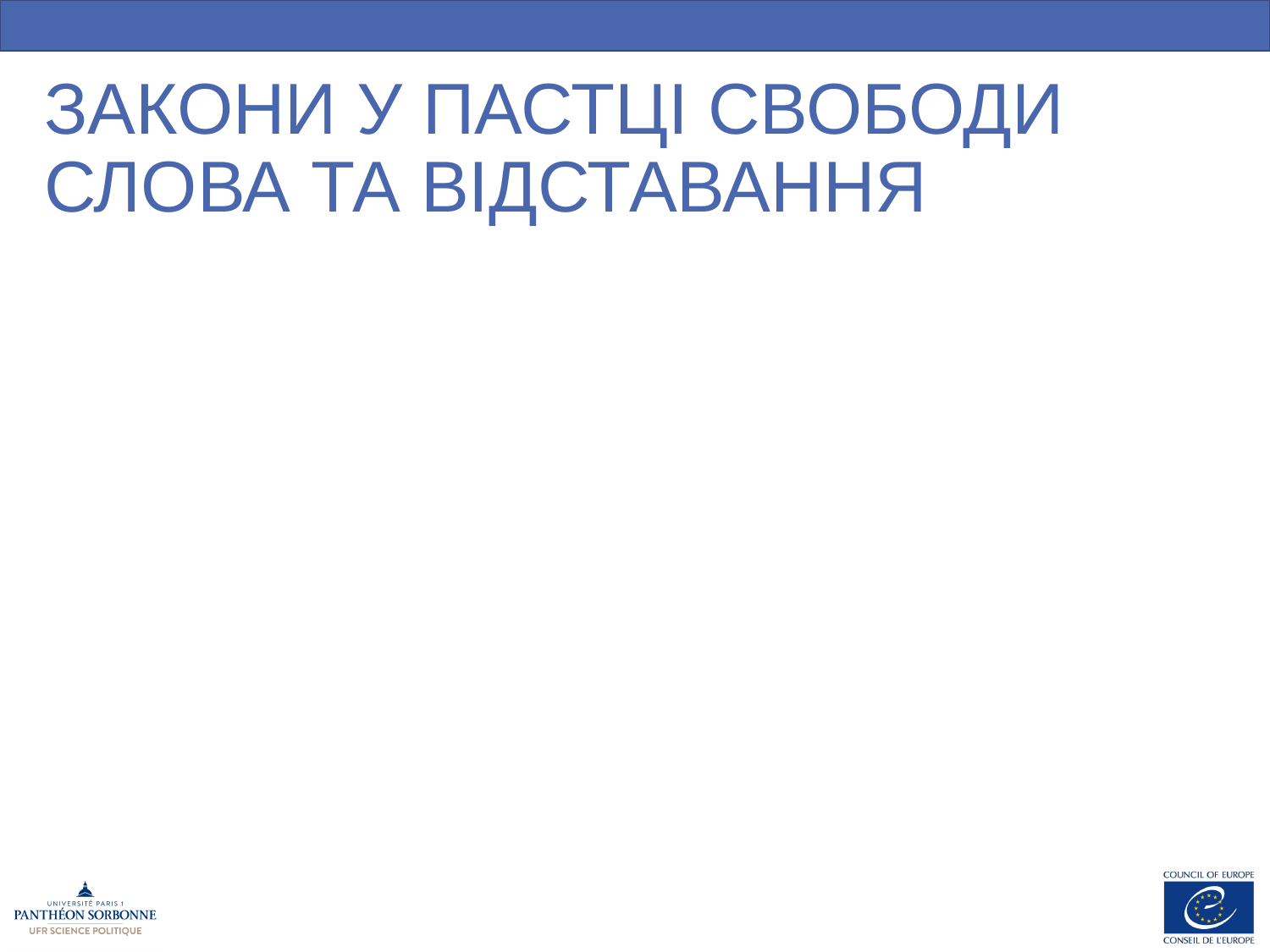

# ЗАКОНИ У ПАСТЦІ СВОБОДИ СЛОВА ТА ВІДСТАВАННЯ